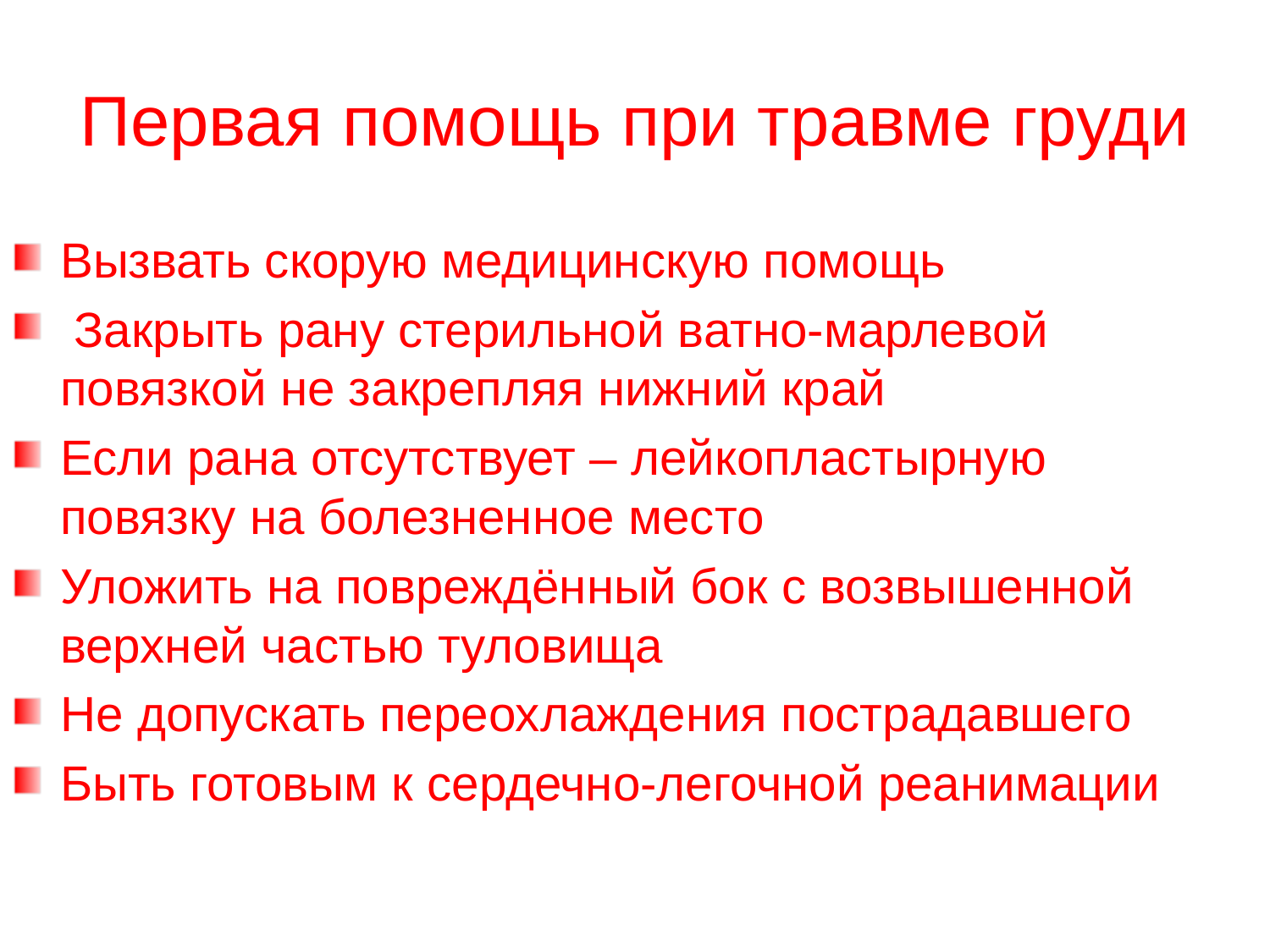

Первая помощь при травме груди
Вызвать скорую медицинскую помощь
 Закрыть рану стерильной ватно-марлевой повязкой не закрепляя нижний край
Если рана отсутствует – лейкопластырную повязку на болезненное место
Уложить на повреждённый бок с возвышенной верхней частью туловища
Не допускать переохлаждения пострадавшего
Быть готовым к сердечно-легочной реанимации